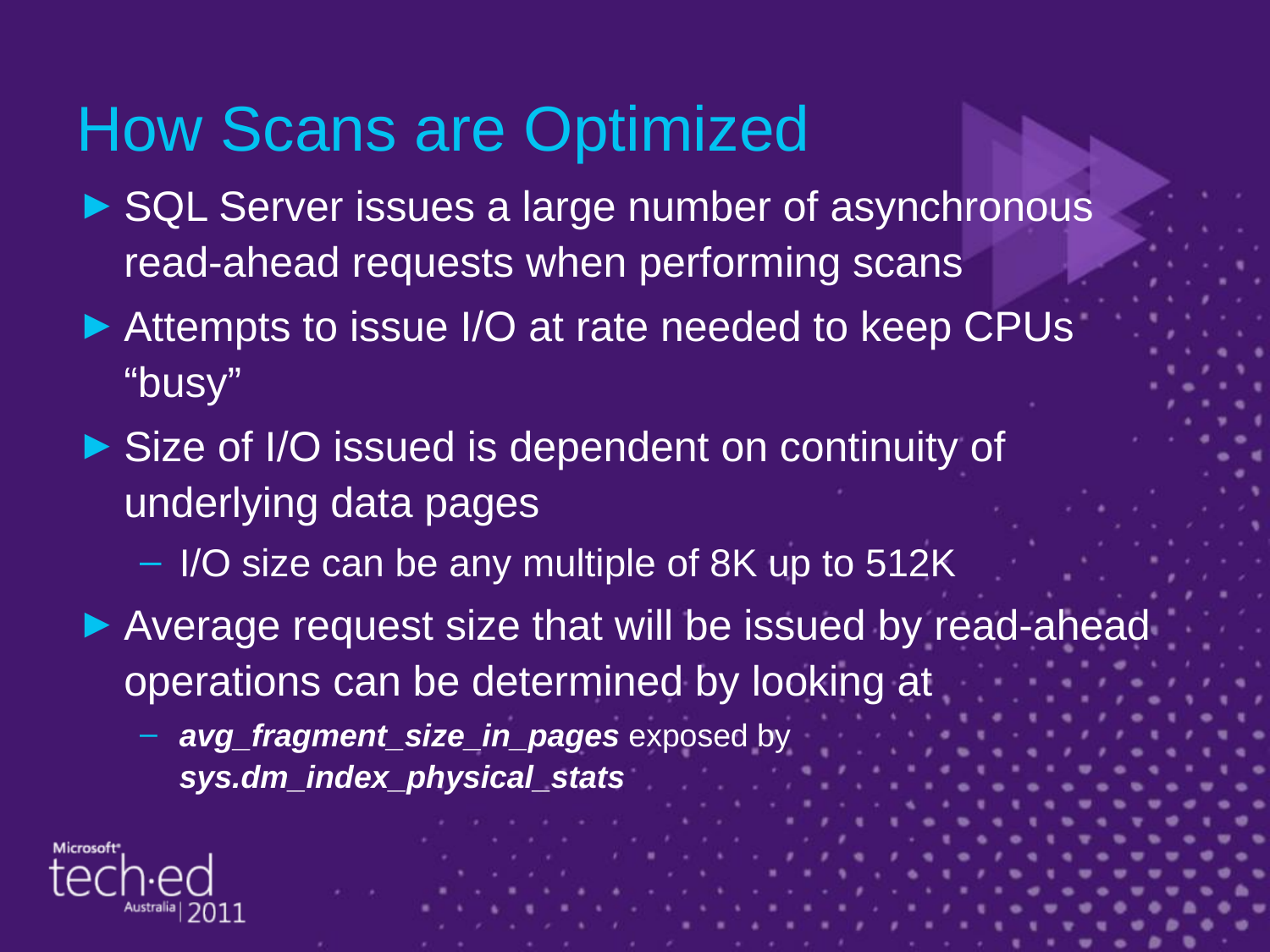

# How Scans are Optimized
SQL Server issues a large number of asynchronous read-ahead requests when performing scans
Attempts to issue I/O at rate needed to keep CPUs “busy”
Size of I/O issued is dependent on continuity of underlying data pages
I/O size can be any multiple of 8K up to 512K
Average request size that will be issued by read-ahead operations can be determined by looking at
avg_fragment_size_in_pages exposed by sys.dm_index_physical_stats